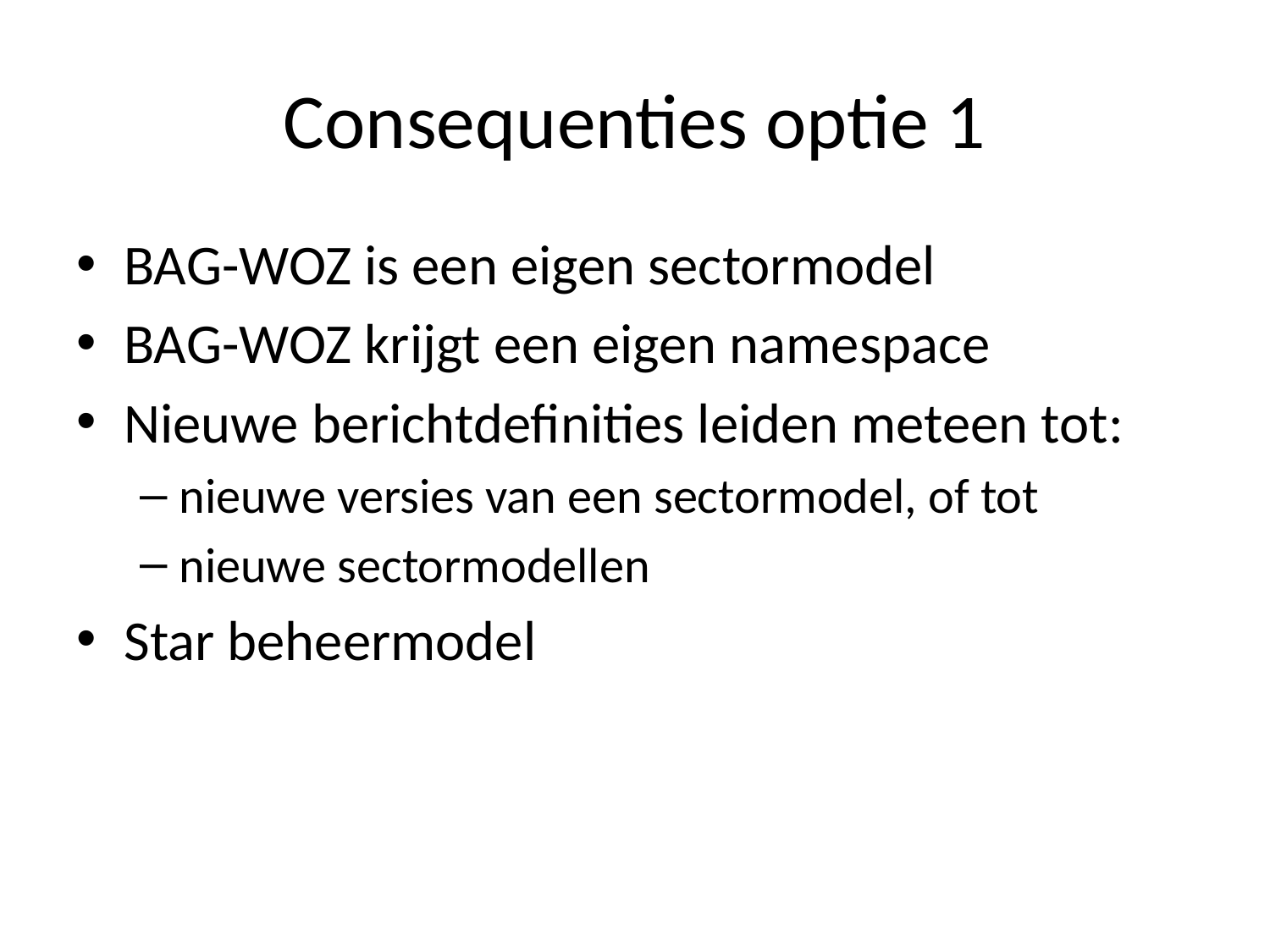

# Consequenties optie 1
BAG-WOZ is een eigen sectormodel
BAG-WOZ krijgt een eigen namespace
Nieuwe berichtdefinities leiden meteen tot:
nieuwe versies van een sectormodel, of tot
nieuwe sectormodellen
Star beheermodel